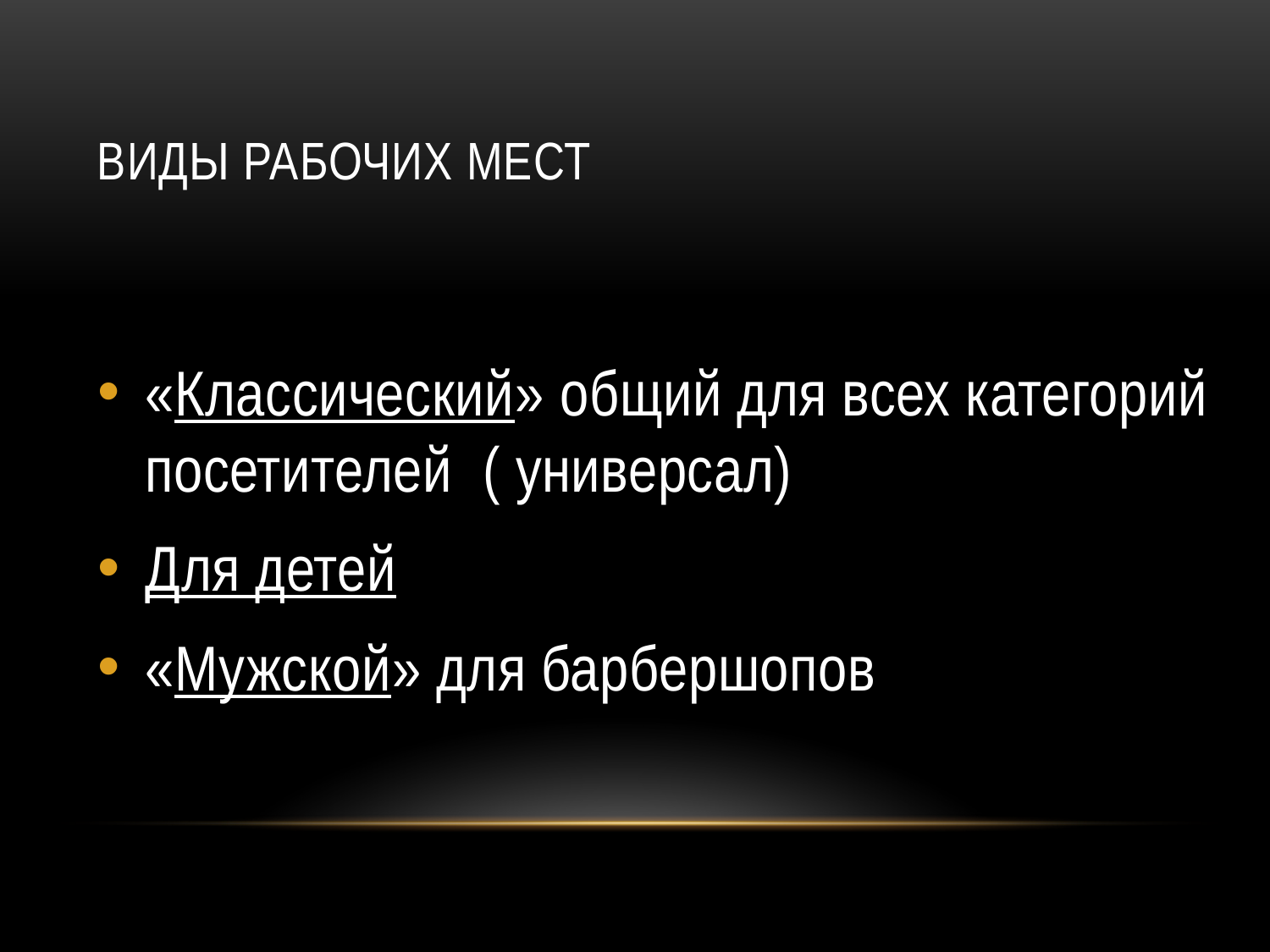

# Виды рабочих мест
«Классический» общий для всех категорий посетителей  ( универсал)
Для детей
«Мужской» для барбершопов